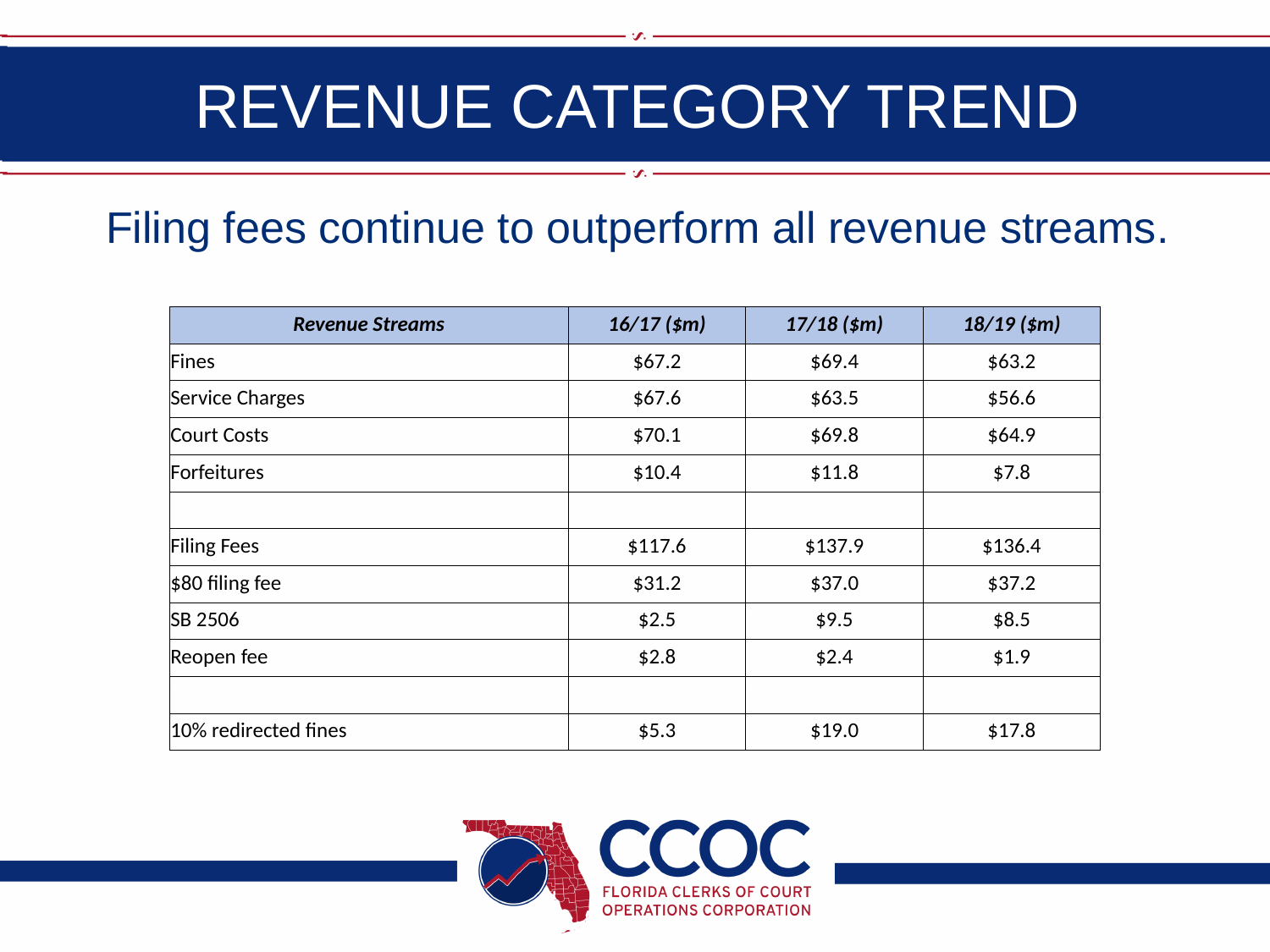

# REVENUE CATEGORY TREND
Filing fees continue to outperform all revenue streams.
| Revenue Streams | 16/17 ($m) | 17/18 ($m) | 18/19 ($m) |
| --- | --- | --- | --- |
| Fines | $67.2 | $69.4 | $63.2 |
| Service Charges | $67.6 | $63.5 | $56.6 |
| Court Costs | $70.1 | $69.8 | $64.9 |
| Forfeitures | $10.4 | $11.8 | $7.8 |
|  |  |  |  |
| Filing Fees | $117.6 | $137.9 | $136.4 |
| $80 filing fee | $31.2 | $37.0 | $37.2 |
| SB 2506 | $2.5 | $9.5 | $8.5 |
| Reopen fee | $2.8 | $2.4 | $1.9 |
|  |  |  |  |
| 10% redirected fines | $5.3 | $19.0 | $17.8 |